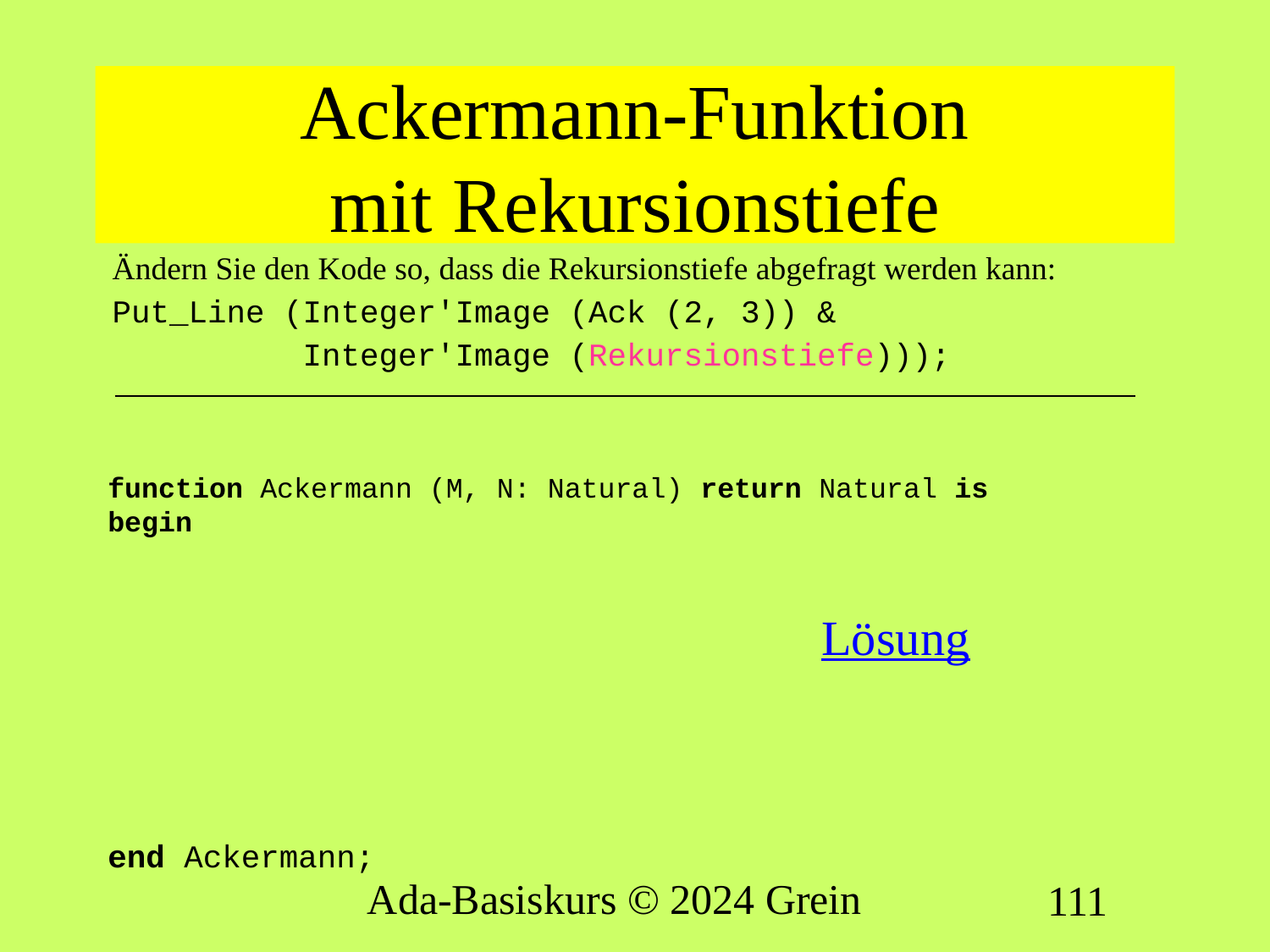

# Ackermann-Funktion mit Rekursionstiefe
Ändern Sie den Kode so, dass die Rekursionstiefe abgefragt werden kann:
Put_Line (Integer'Image (Ack (2, 3)) &
          Integer'Image (Rekursionstiefe)));

function Ackermann (M, N: Natural) return Natural is
begin

end Ackermann;
Lösung
Ada-Basiskurs © 2024 Grein
111